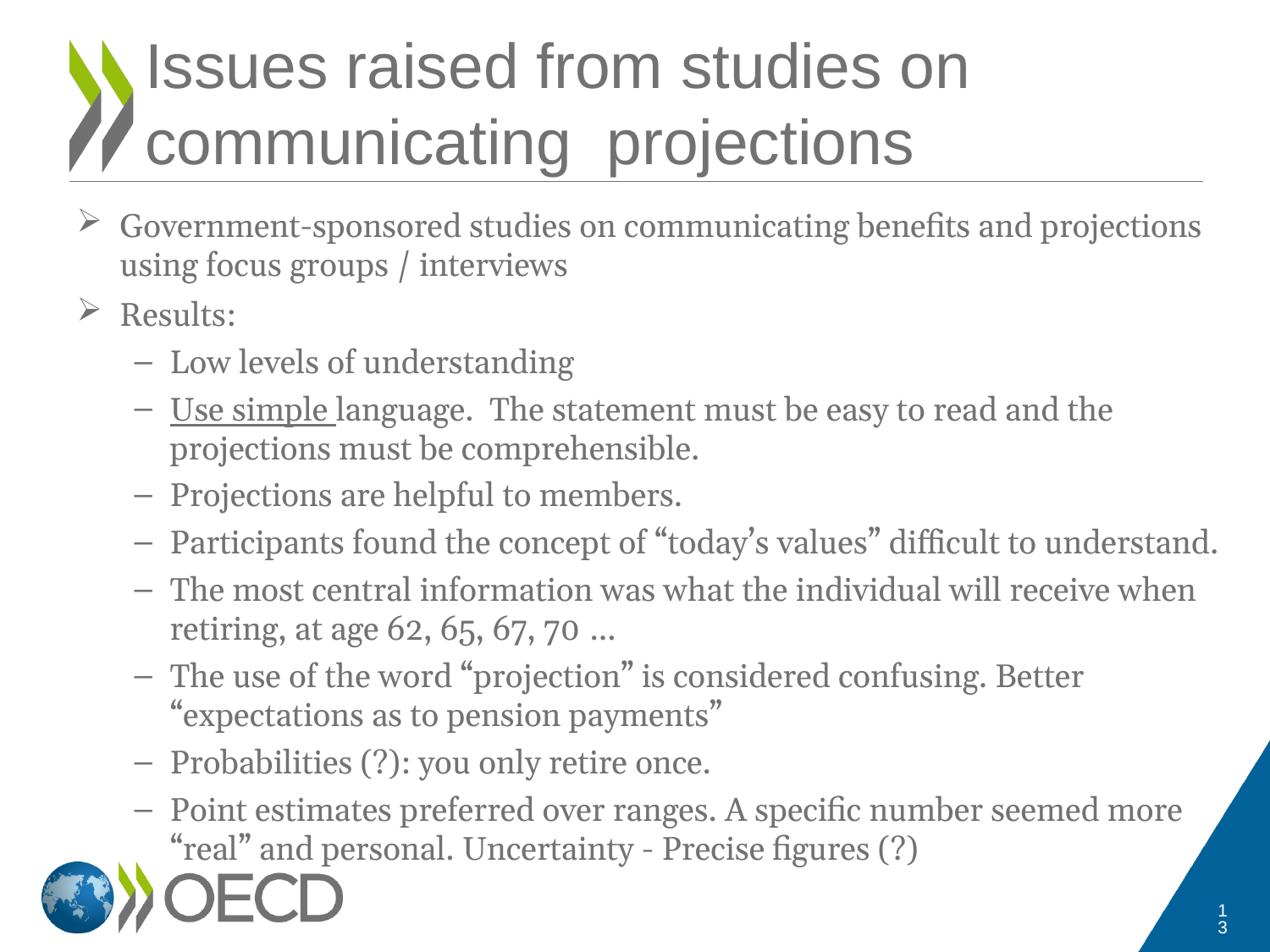

# Issues raised from studies on communicating  projections
Government-sponsored studies on communicating benefits and projections using focus groups / interviews
Results:
Low levels of understanding
Use simple language.  The statement must be easy to read and the projections must be comprehensible.
Projections are helpful to members.
Participants found the concept of “today’s values” difficult to understand.
The most central information was what the individual will receive when retiring, at age 62, 65, 67, 70 …
The use of the word “projection” is considered confusing. Better “expectations as to pension payments”
Probabilities (?): you only retire once.
Point estimates preferred over ranges. A specific number seemed more “real” and personal. Uncertainty - Precise figures (?)
13